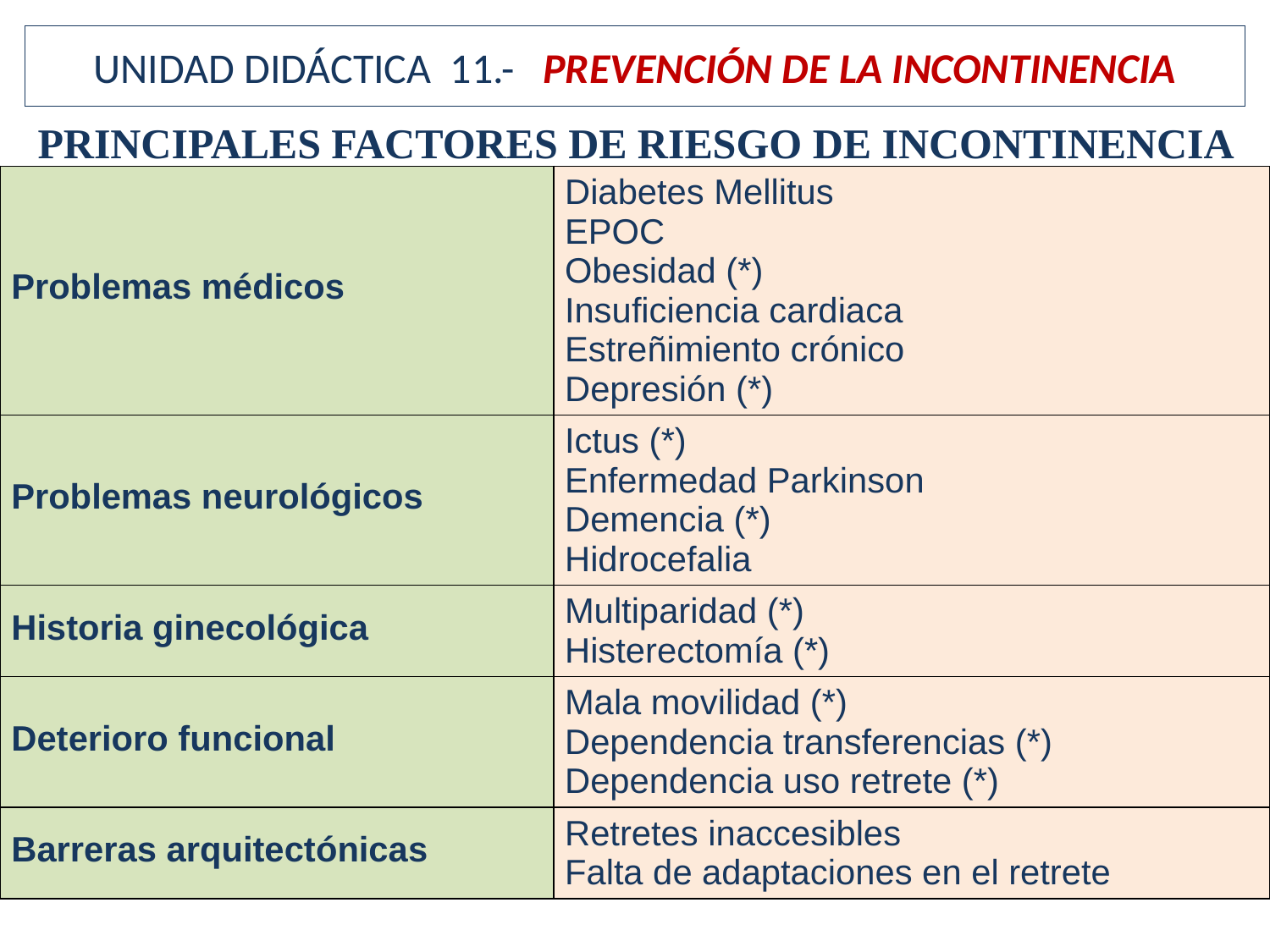

UNIDAD DIDÁCTICA  11.-   PREVENCIÓN DE LA INCONTINENCIA
PRINCIPALES FACTORES DE RIESGO DE INCONTINENCIA
| Problemas médicos | Diabetes Mellitus EPOC Obesidad (\*) Insuficiencia cardiaca Estreñimiento crónico Depresión (\*) |
| --- | --- |
| Problemas neurológicos | Ictus (\*) Enfermedad Parkinson Demencia (\*) Hidrocefalia |
| Historia ginecológica | Multiparidad (\*) Histerectomía (\*) |
| Deterioro funcional | Mala movilidad (\*) Dependencia transferencias (\*) Dependencia uso retrete (\*) |
| Barreras arquitectónicas | Retretes inaccesibles Falta de adaptaciones en el retrete |